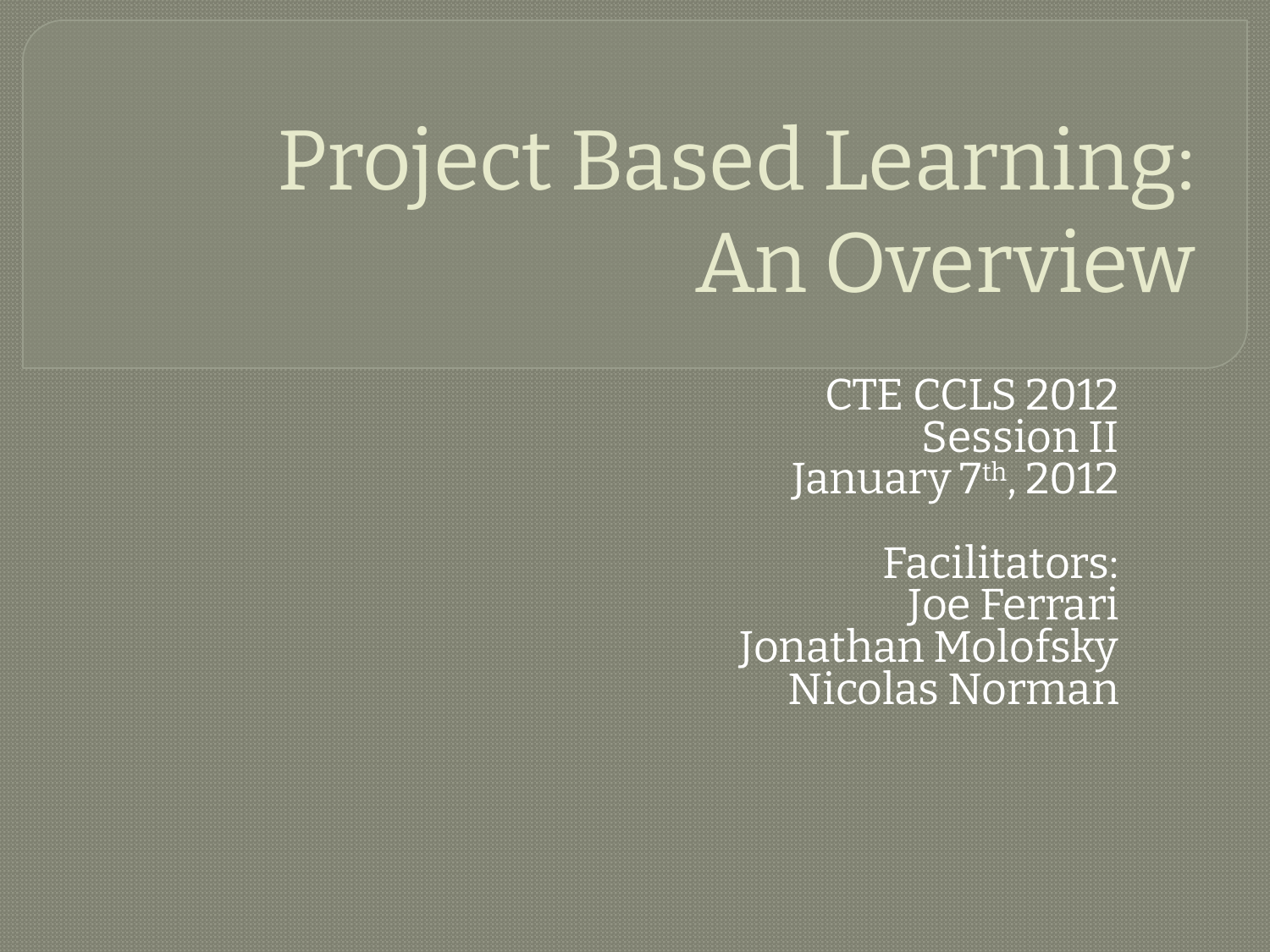

# Project Based Learning: An Overview
CTE CCLS 2012
Session II
January 7th, 2012

Facilitators:
Joe Ferrari
Jonathan Molofsky
Nicolas Norman